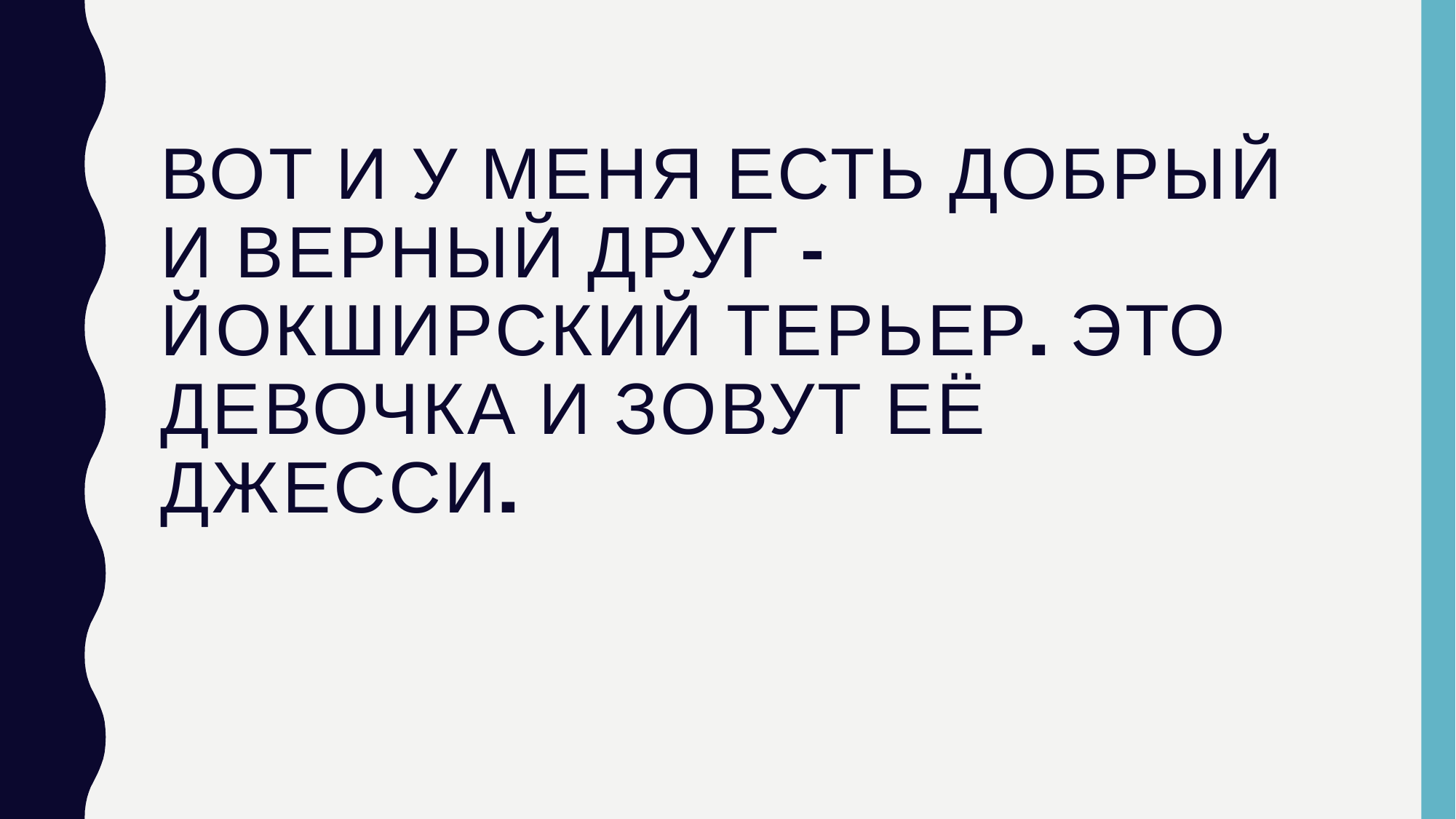

# ВОТ И У МЕНЯ ЕСТЬ ДОБРЫЙ И ВЕРНЫЙ ДРУГ – ЙОКШИРСКИЙ ТЕРЬЕР. ЭТО ДЕВОЧКА И ЗОВУТ ЕЁ ДЖЕССИ.